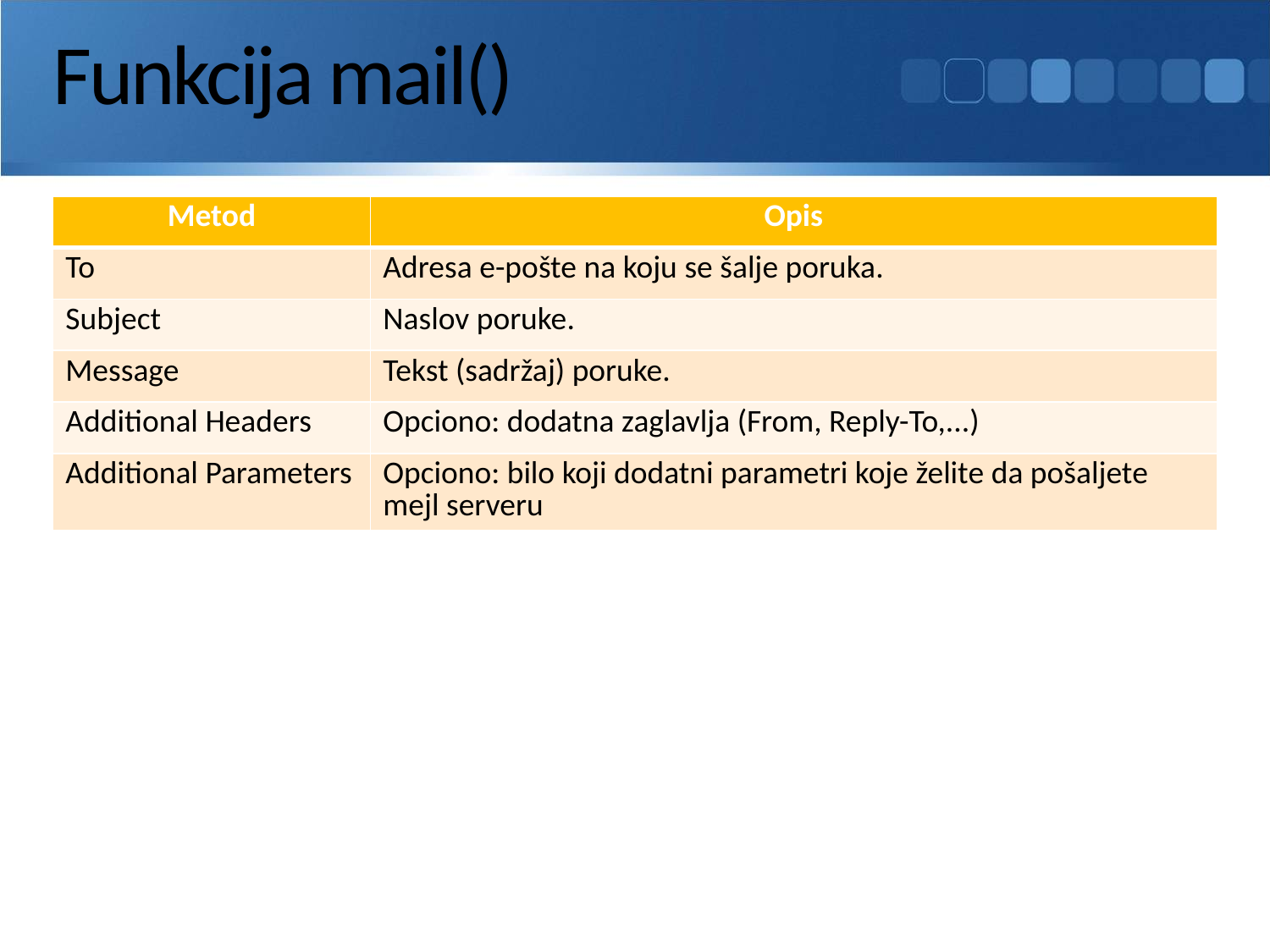

# Funkcija mail()
| Metod | Opis |
| --- | --- |
| To | Adresa e-pošte na koju se šalje poruka. |
| Subject | Naslov poruke. |
| Message | Tekst (sadržaj) poruke. |
| Additional Headers | Opciono: dodatna zaglavlja (From, Reply-To,...) |
| Additional Parameters | Opciono: bilo koji dodatni parametri koje želite da pošaljete mejl serveru |